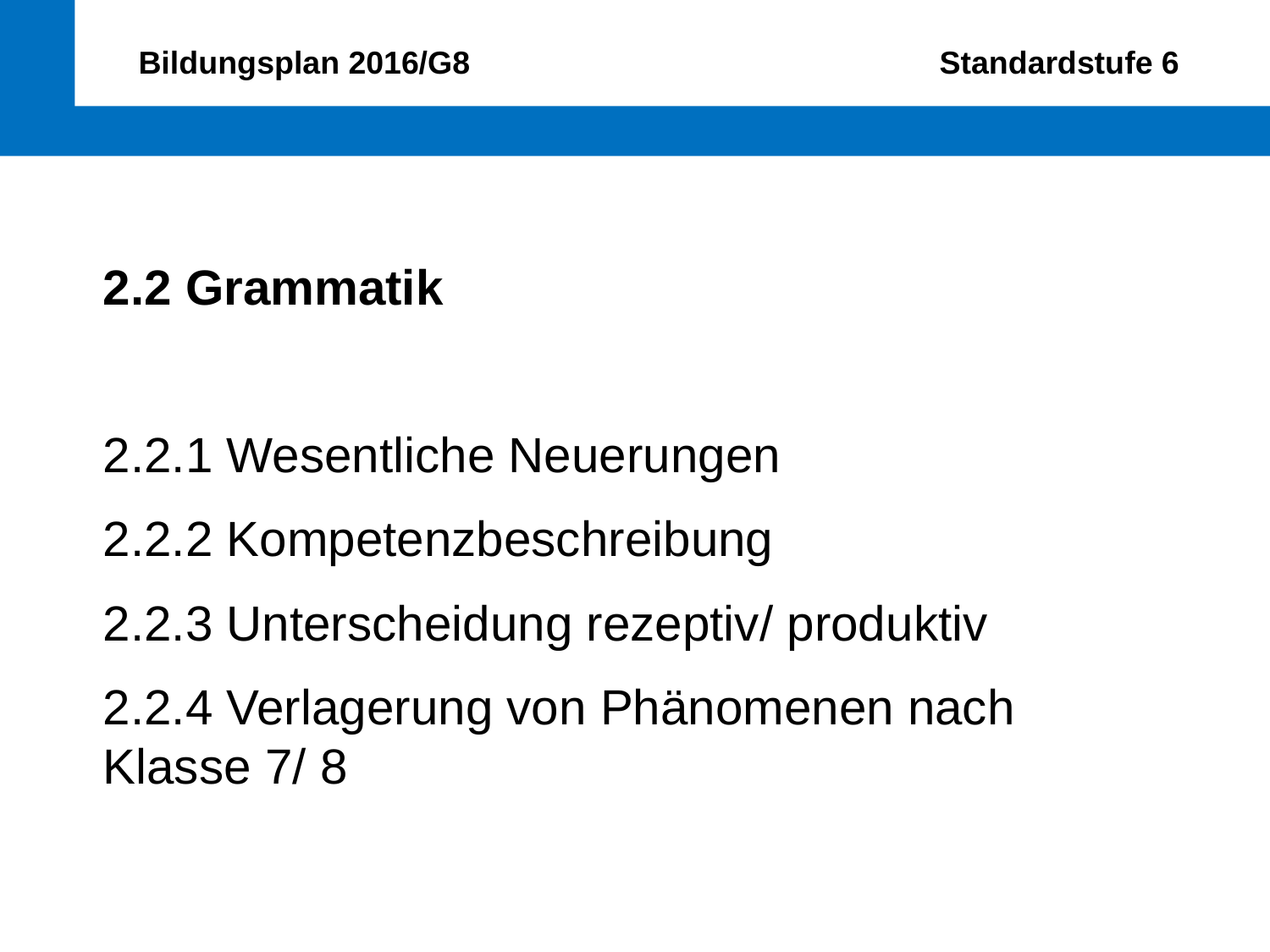

Bildungsplan 2016/G8                                                     Standardstufe 6

2.2 Grammatik

2.2.1 Wesentliche Neuerungen
2.2.2 Kompetenzbeschreibung
2.2.3 Unterscheidung rezeptiv/ produktiv
2.2.4 Verlagerung von Phänomenen nach    	Klasse 7/ 8